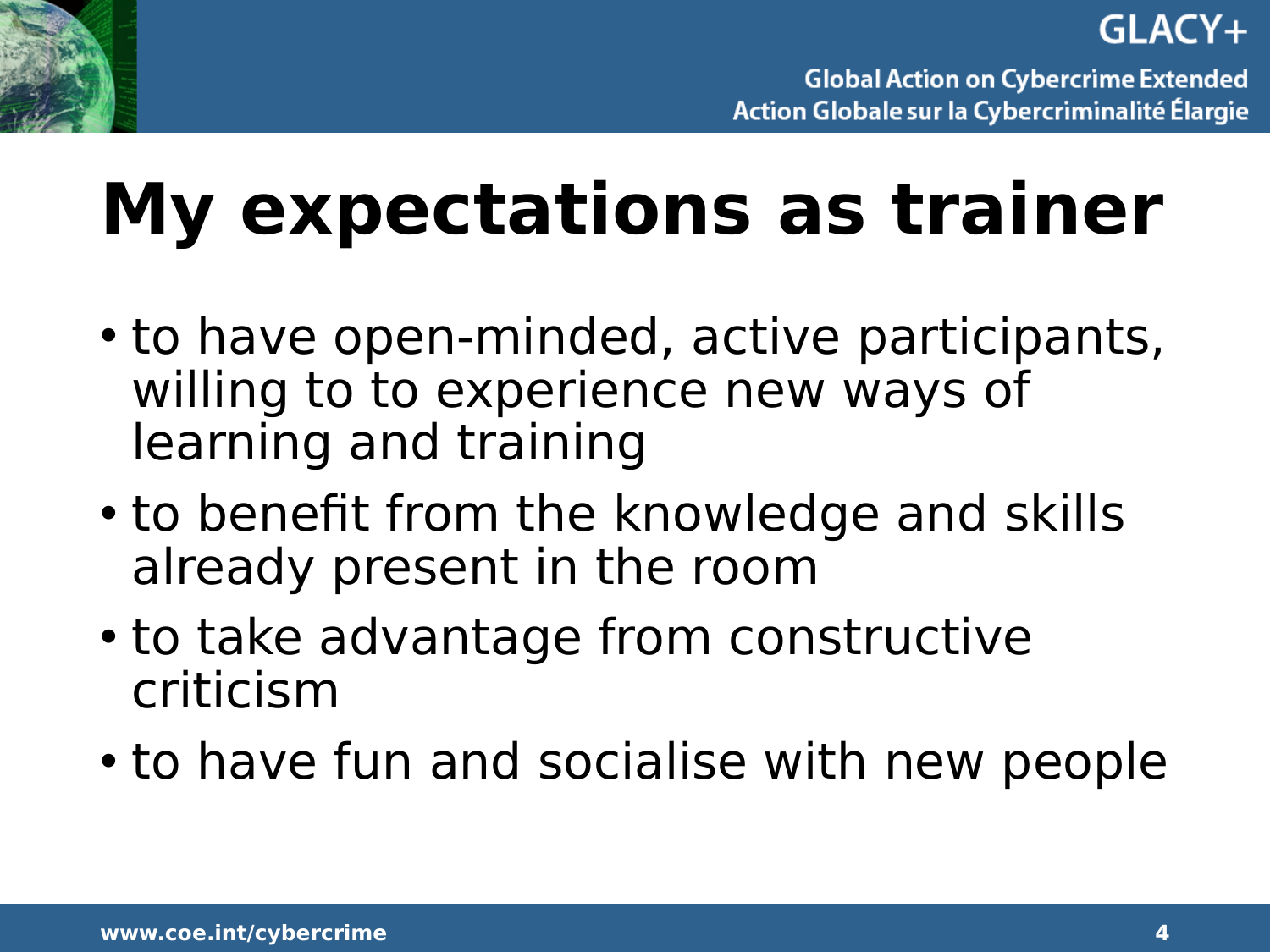

# My expectations as trainer
to have open-minded, active participants, willing to to experience new ways of learning and training
to benefit from the knowledge and skills already present in the room
to take advantage from constructive criticism
to have fun and socialise with new people

www.coe.int/cybercrime
4